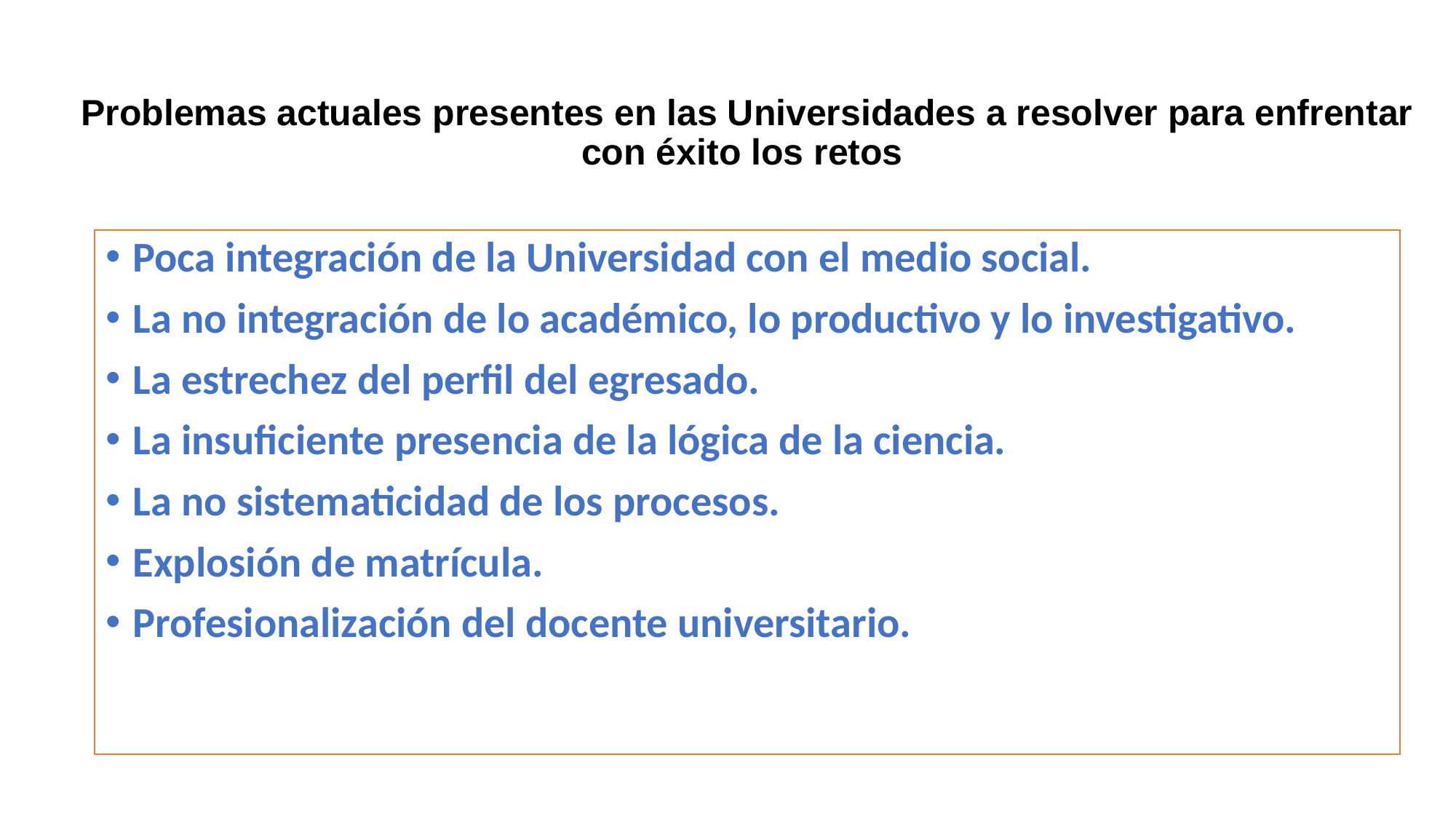

# Problemas actuales presentes en las Universidades a resolver para enfrentar con éxito los retos
Poca integración de la Universidad con el medio social.
La no integración de lo académico, lo productivo y lo investigativo.
La estrechez del perfil del egresado.
La insuficiente presencia de la lógica de la ciencia.
La no sistematicidad de los procesos.
Explosión de matrícula.
Profesionalización del docente universitario.